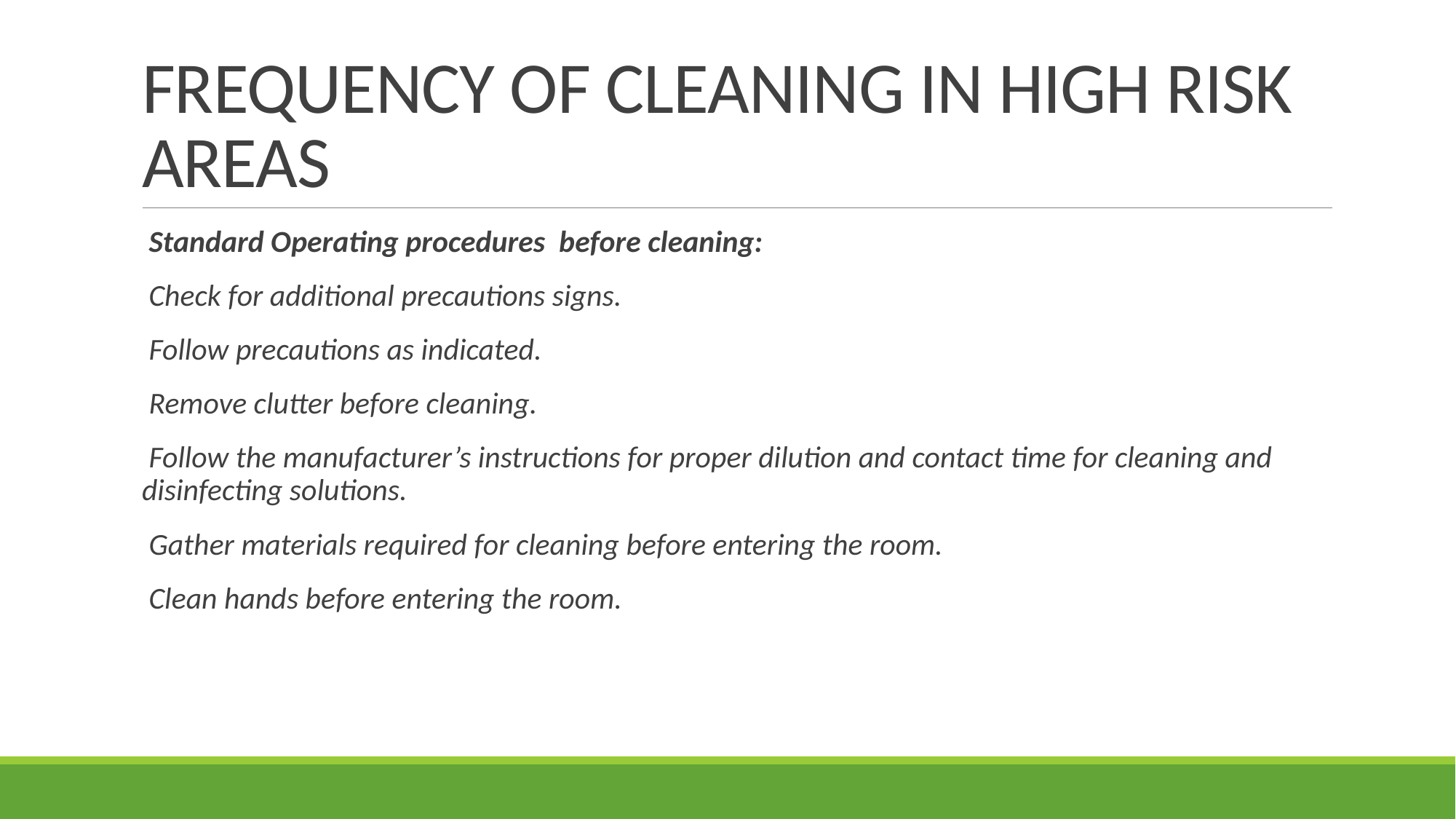

# FREQUENCY OF CLEANING IN HIGH RISK AREAS
 Standard Operating procedures  before cleaning:
 Check for additional precautions signs.
 Follow precautions as indicated.
 Remove clutter before cleaning.
 Follow the manufacturer’s instructions for proper dilution and contact time for cleaning and disinfecting solutions.
 Gather materials required for cleaning before entering the room.
 Clean hands before entering the room.